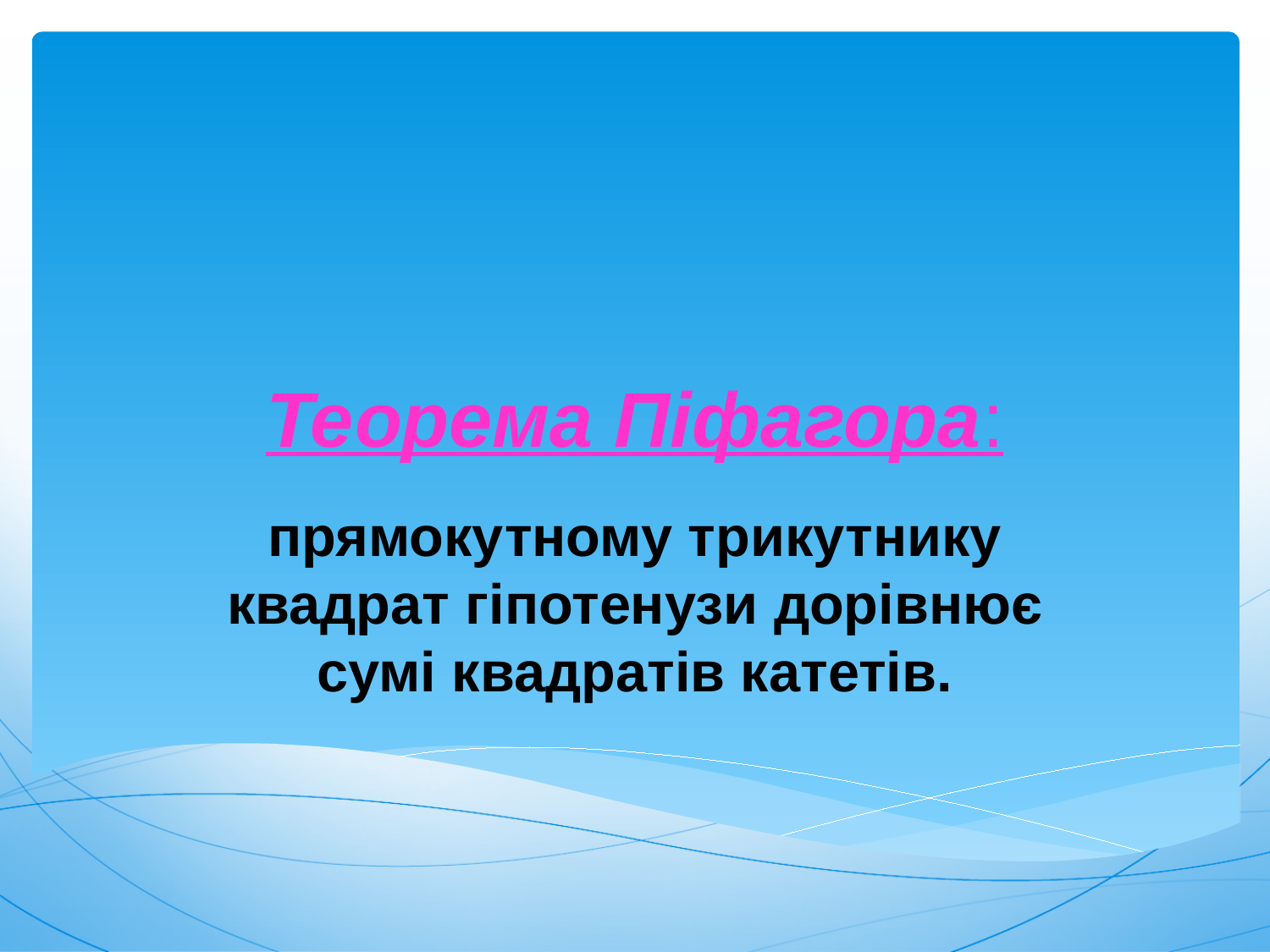

# Теорема Піфагора:
прямокутному трикутнику квадрат гіпотенузи дорівнює сумі квадратів катетів.